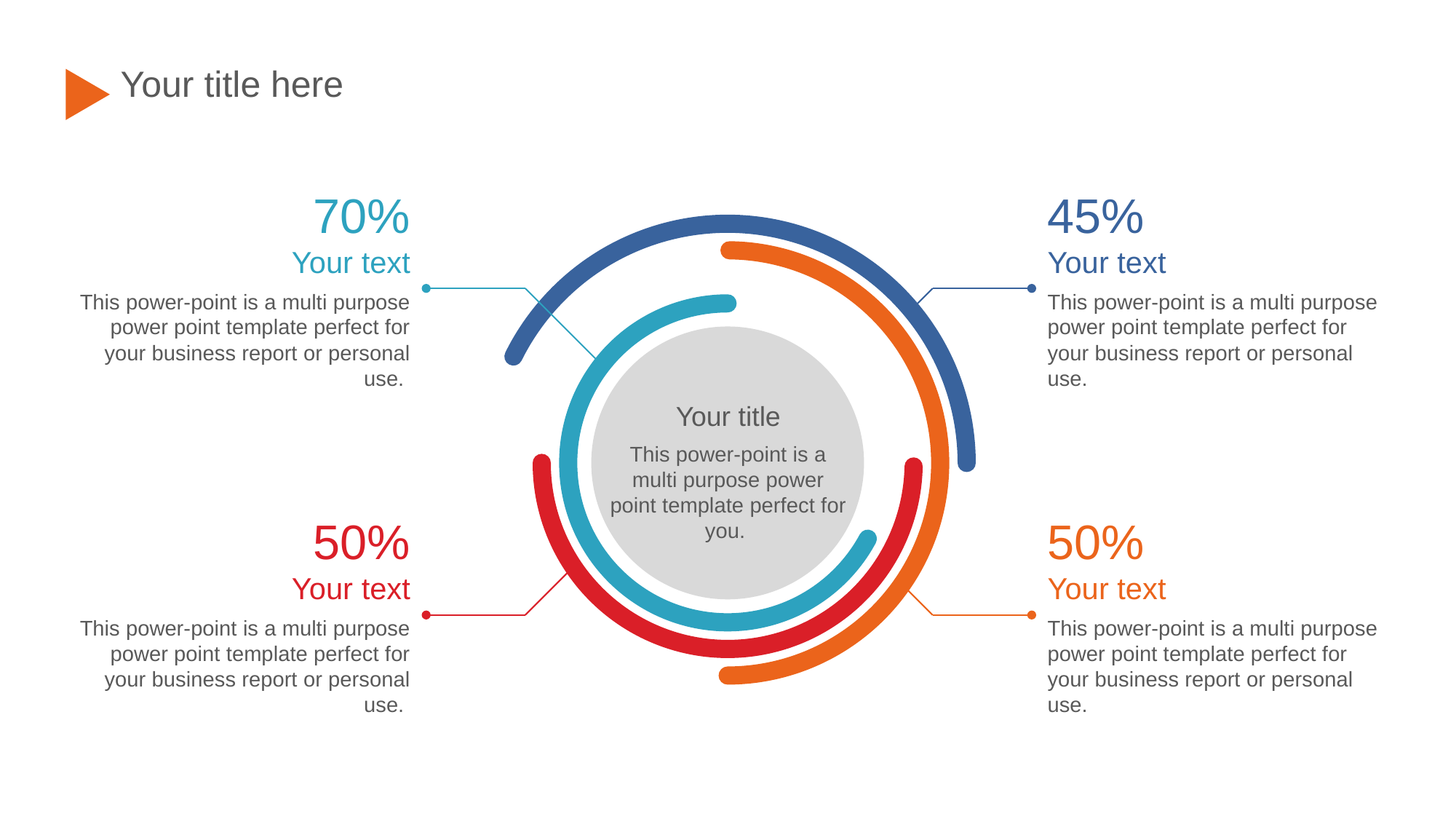

Your title here

70%
Your text
This power-point is a multi purpose power point template perfect for your business report or personal use.
50%
Your text
This power-point is a multi purpose power point template perfect for your business report or personal use.
45%
Your text
This power-point is a multi purpose power point template perfect for your business report or personal use.

Your title
This power-point is a multi purpose power point template perfect for you.
50%
Your text
This power-point is a multi purpose power point template perfect for your business report or personal use.